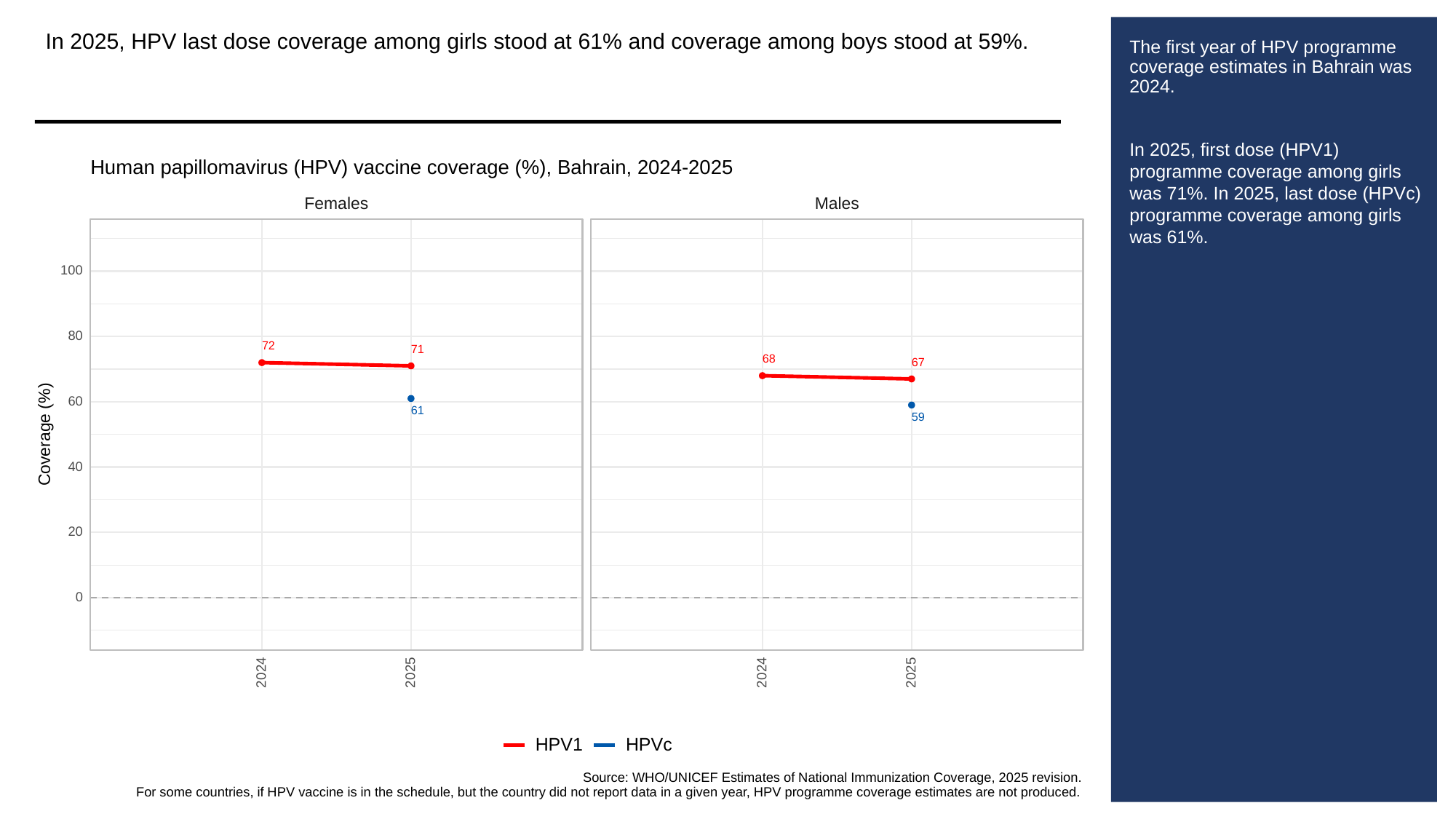

In 2025, HPV last dose coverage among girls stood at 61% and coverage among boys stood at 59%.
# The first year of HPV programme coverage estimates in Bahrain was 2024.

In 2025, first dose (HPV1) programme coverage among girls was 71%. In 2025, last dose (HPVc) programme coverage among girls was 61%.

Human papillomavirus (HPV) vaccine coverage (%), Bahrain, 2024-2025
Females
Males

100

80

72
71
68
67

60

61
59
Coverage (%)

40

20

0

2024
2025
2024
2025
HPVc
HPV1

Source: WHO/UNICEF Estimates of National Immunization Coverage, 2025 revision.
For some countries, if HPV vaccine is in the schedule, but the country did not report data in a given year, HPV programme coverage estimates are not produced.